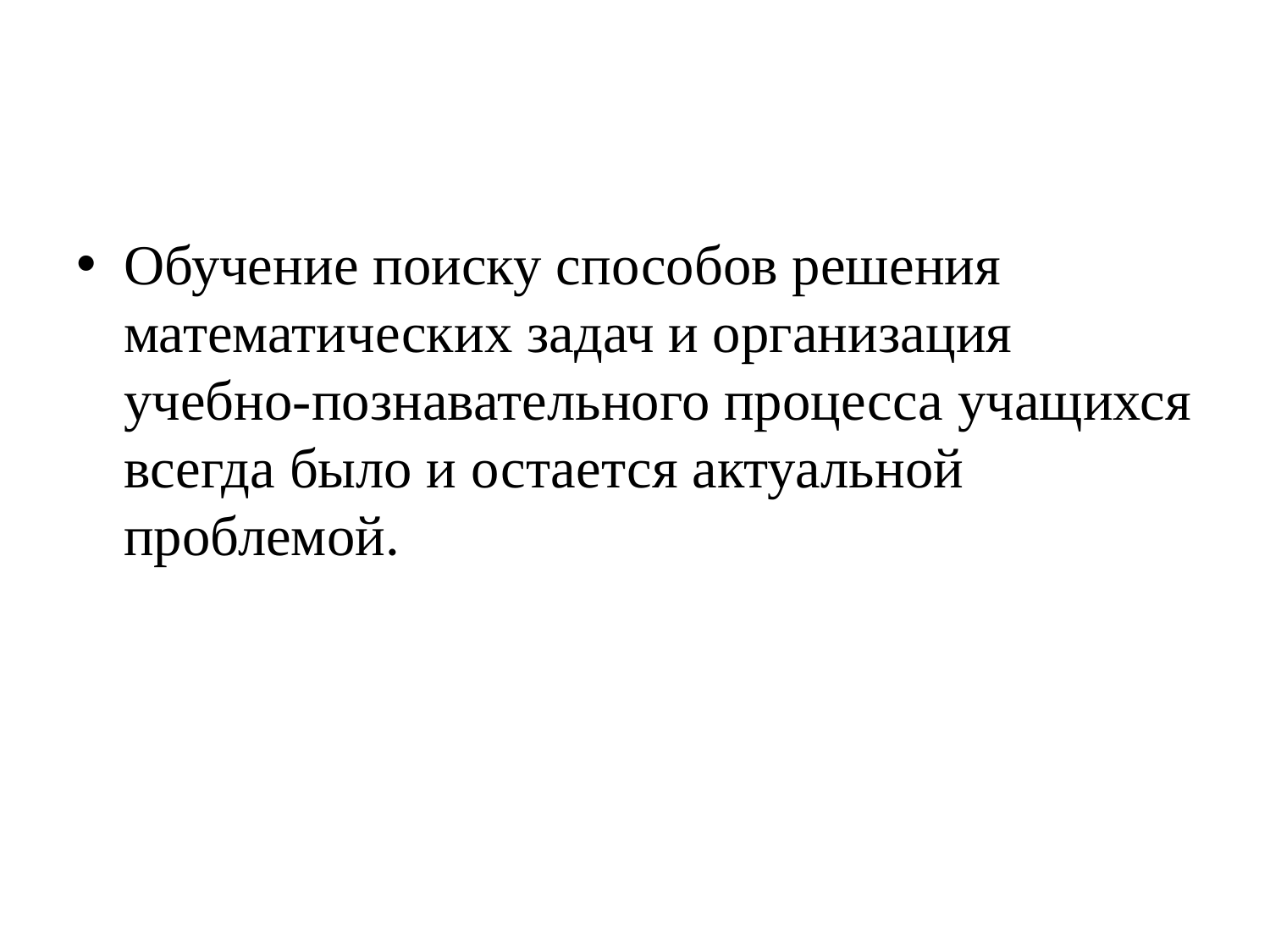

#
Обучение поиску способов решения математических задач и организация   учебно-познавательного процесса учащихся всегда было и остается актуальной проблемой.